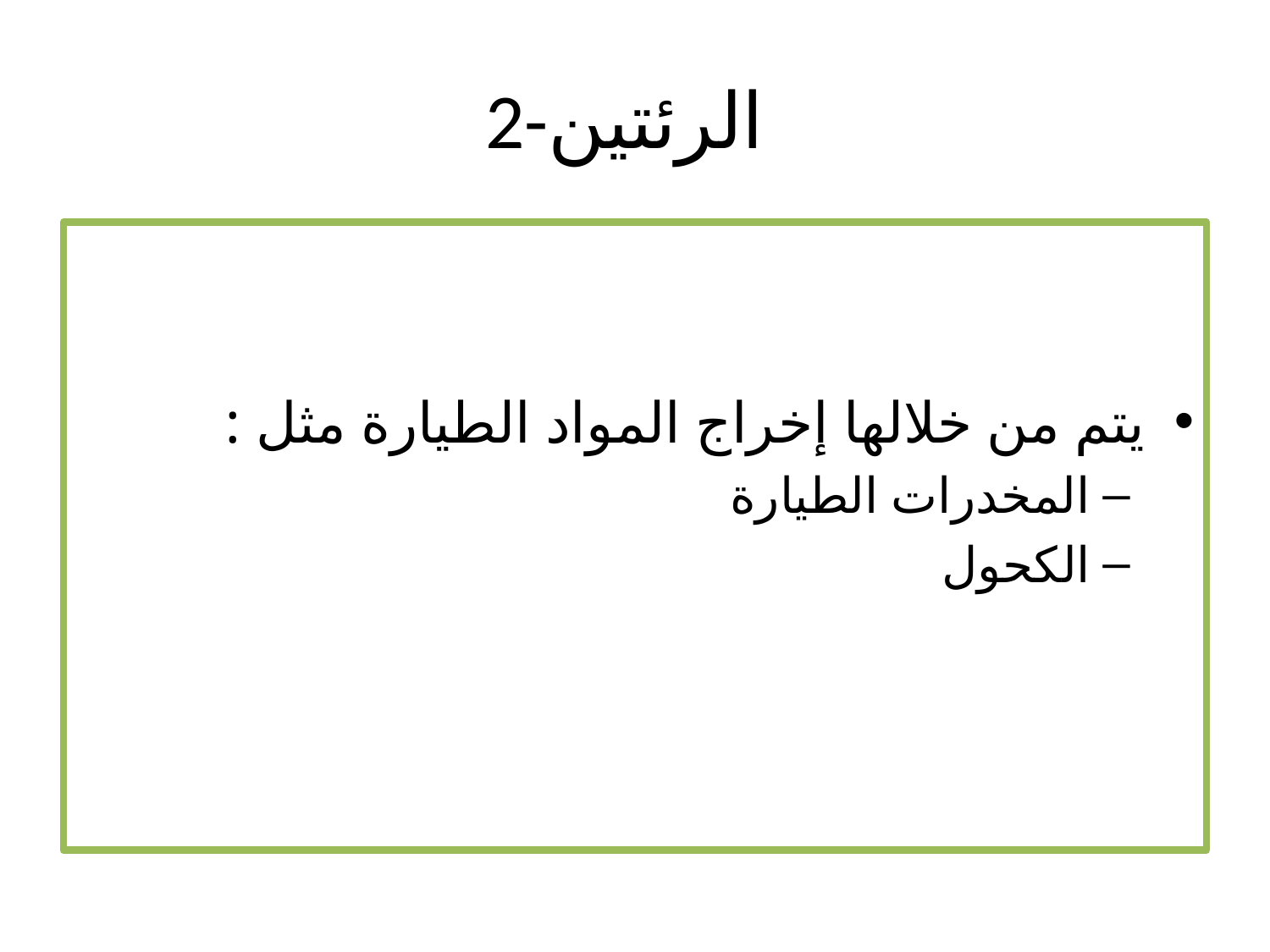

# 2-الرئتين

يتم من خلالها إخراج المواد الطيارة مثل :
المخدرات الطيارة
الكحول